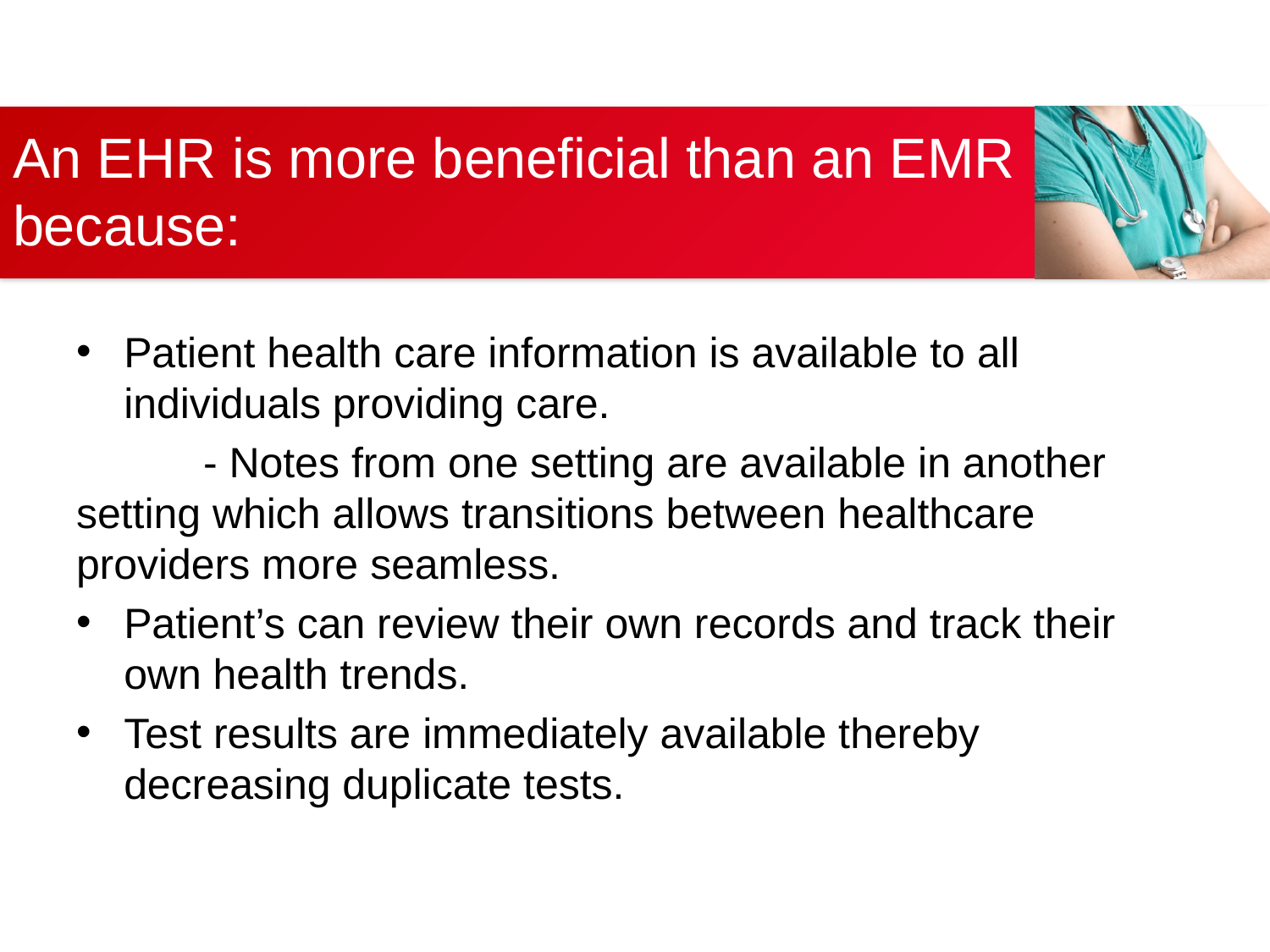

# An EHR is more beneficial than an EMR because:
Patient health care information is available to all individuals providing care.
	- Notes from one setting are available in another setting which allows transitions between healthcare providers more seamless.
Patient’s can review their own records and track their own health trends.
Test results are immediately available thereby decreasing duplicate tests.